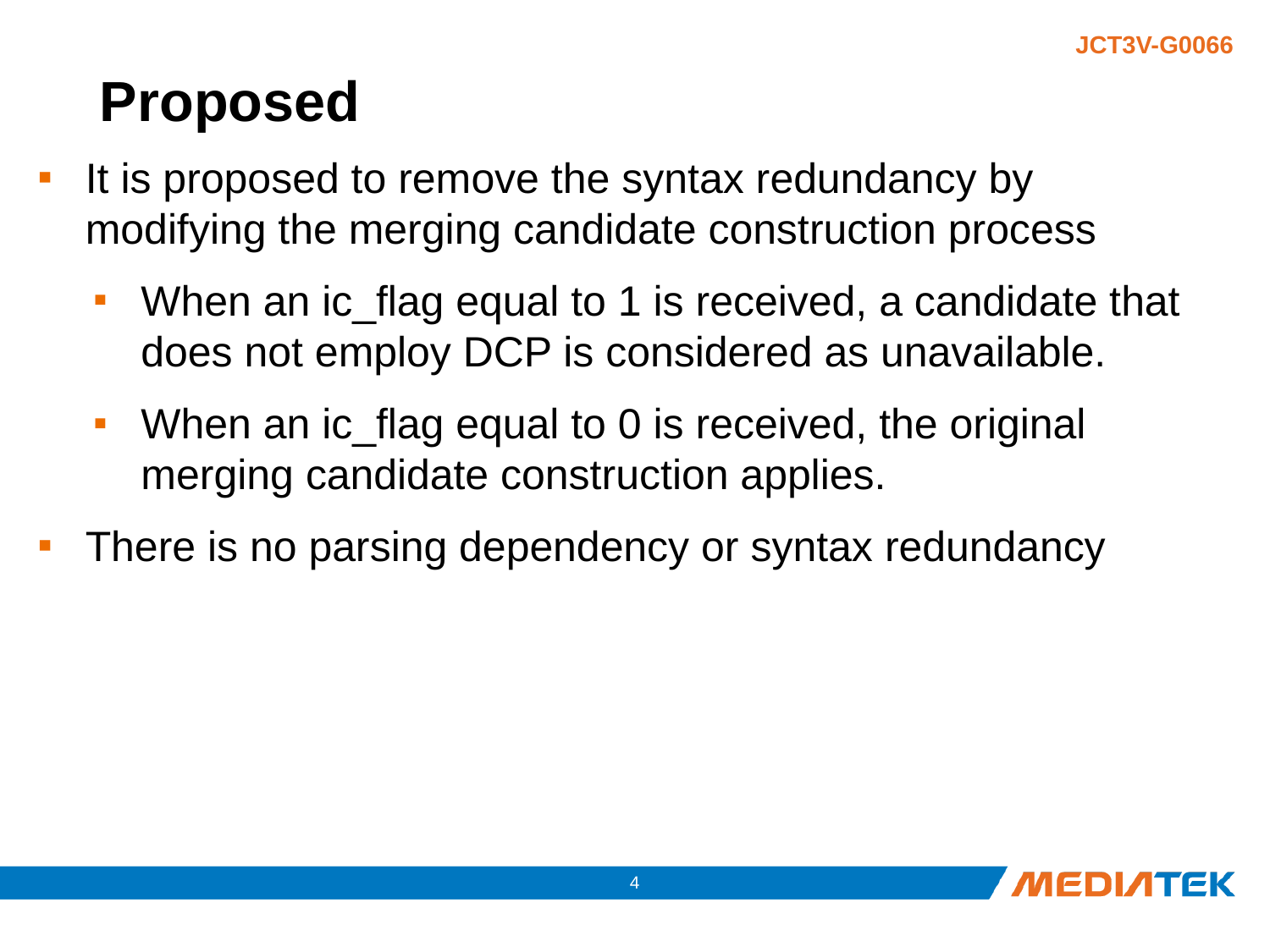

# Proposed
It is proposed to remove the syntax redundancy by modifying the merging candidate construction process
When an ic_flag equal to 1 is received, a candidate that does not employ DCP is considered as unavailable.
When an ic_flag equal to 0 is received, the original merging candidate construction applies.
There is no parsing dependency or syntax redundancy
4